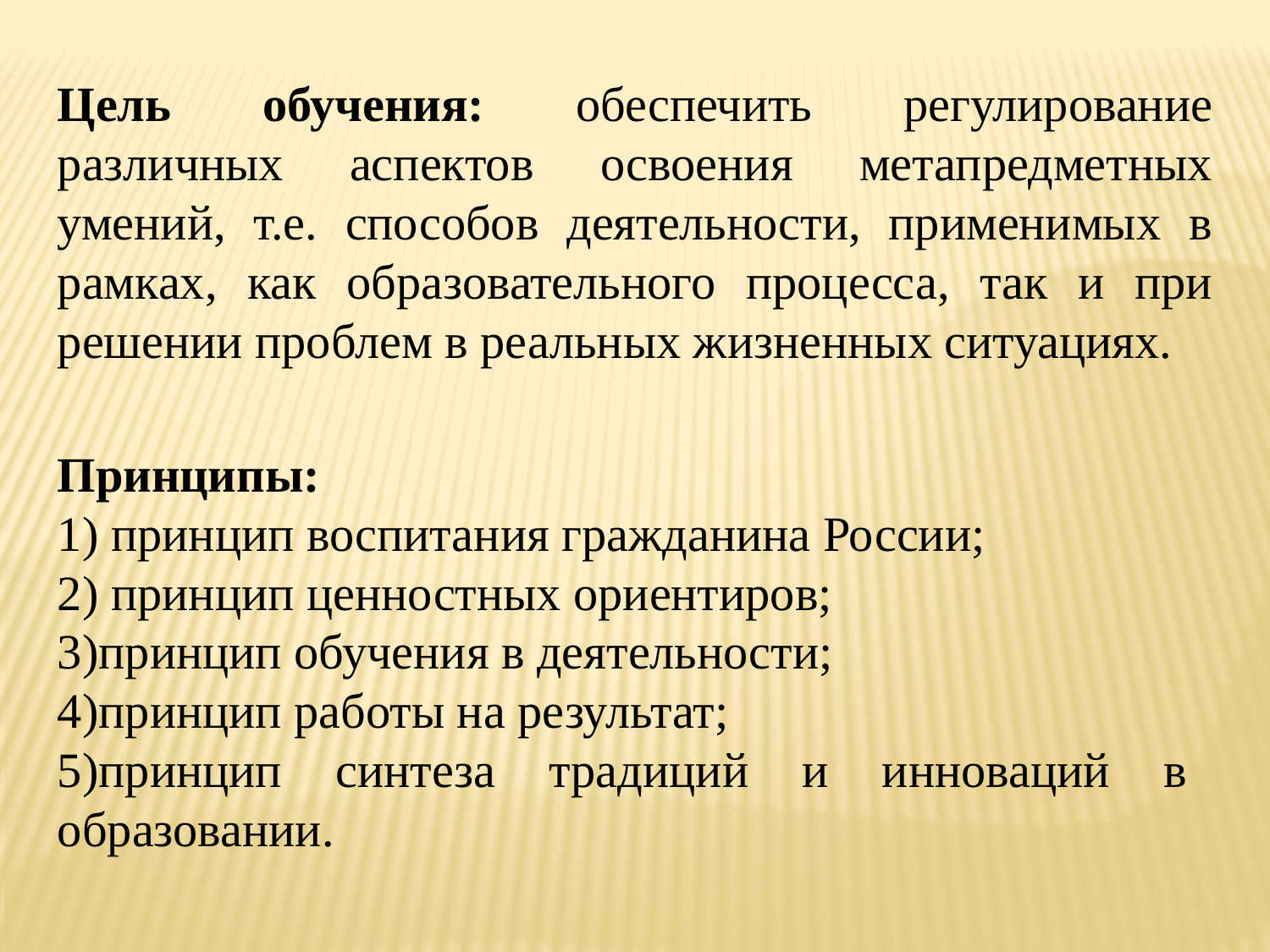

Цель обучения: обеспечить регулирование различных аспектов освоения метапредметных умений, т.е. способов деятельности, применимых в рамках, как образовательного процесса, так и при решении проблем в реальных жизненных ситуациях.

Принципы:
1) принцип воспитания гражданина России;
2) принцип ценностных ориентиров;
3)принцип обучения в деятельности;
4)принцип работы на результат;
5)принцип синтеза традиций и инноваций в образовании.